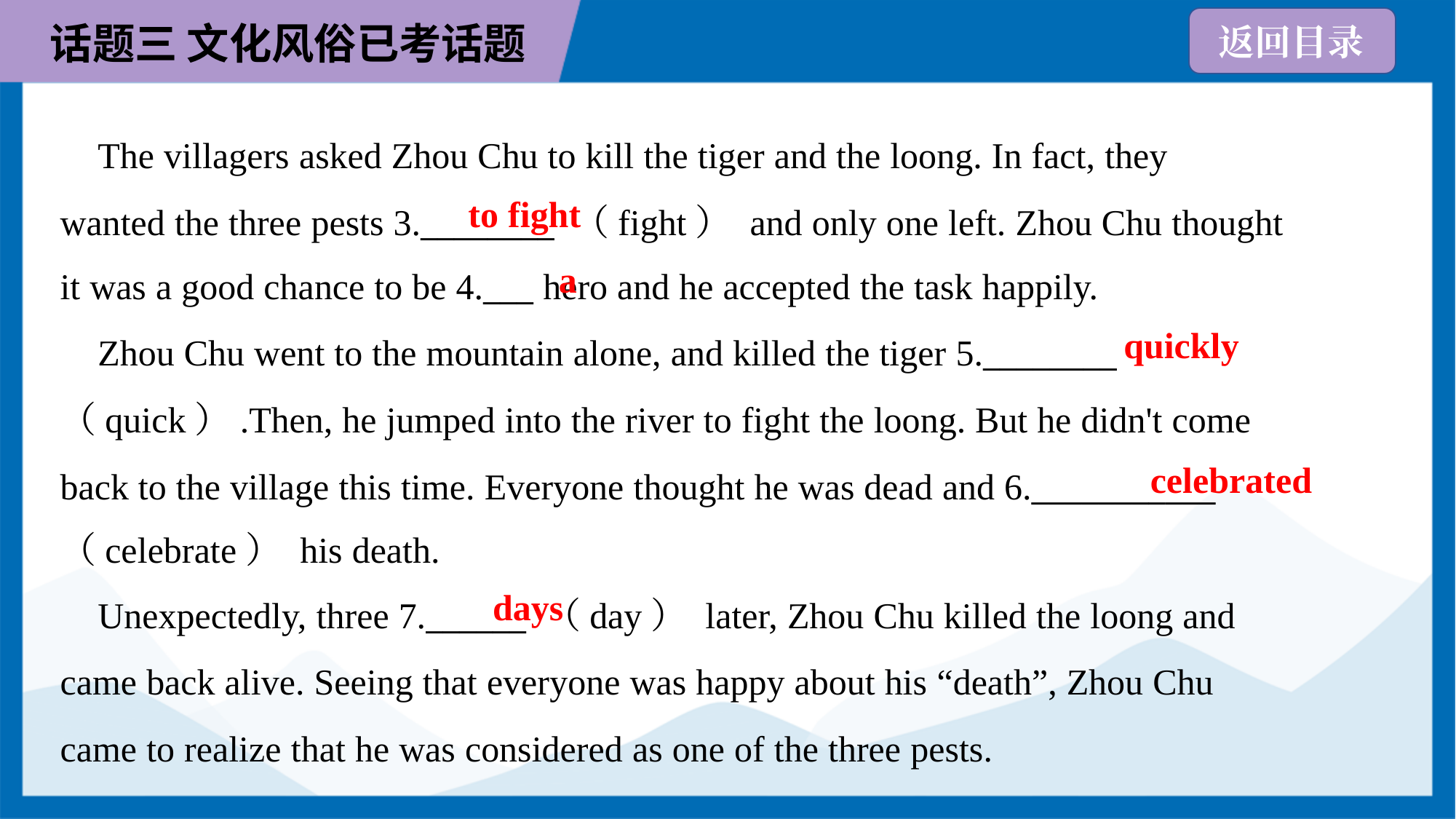

The villagers asked Zhou Chu to kill the tiger and the loong. In fact, they
wanted the three pests 3.________ （fight） and only one left. Zhou Chu thought
it was a good chance to be 4.___ hero and he accepted the task happily.
to fight
a
quickly
    Zhou Chu went to the mountain alone, and killed the tiger 5.________
（quick）.Then, he jumped into the river to fight the loong. But he didn't come
back to the village this time. Everyone thought he was dead and 6.___________
（celebrate） his death.
celebrated
days
    Unexpectedly, three 7.______ （day） later, Zhou Chu killed the loong and
came back alive. Seeing that everyone was happy about his “death”, Zhou Chu
came to realize that he was considered as one of the three pests.